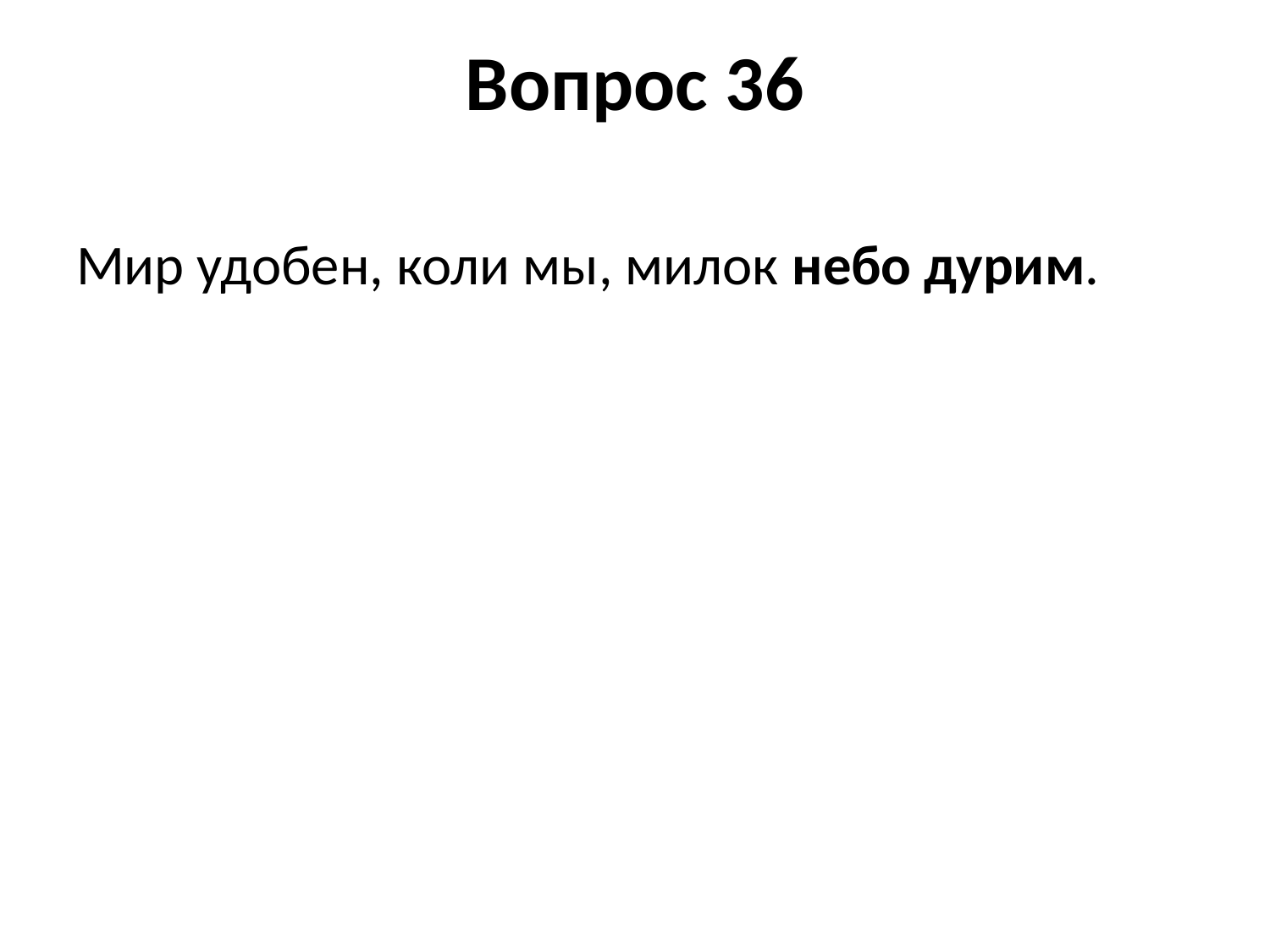

# Вопрос 36
Мир удобен, коли мы, милок небо дурим.